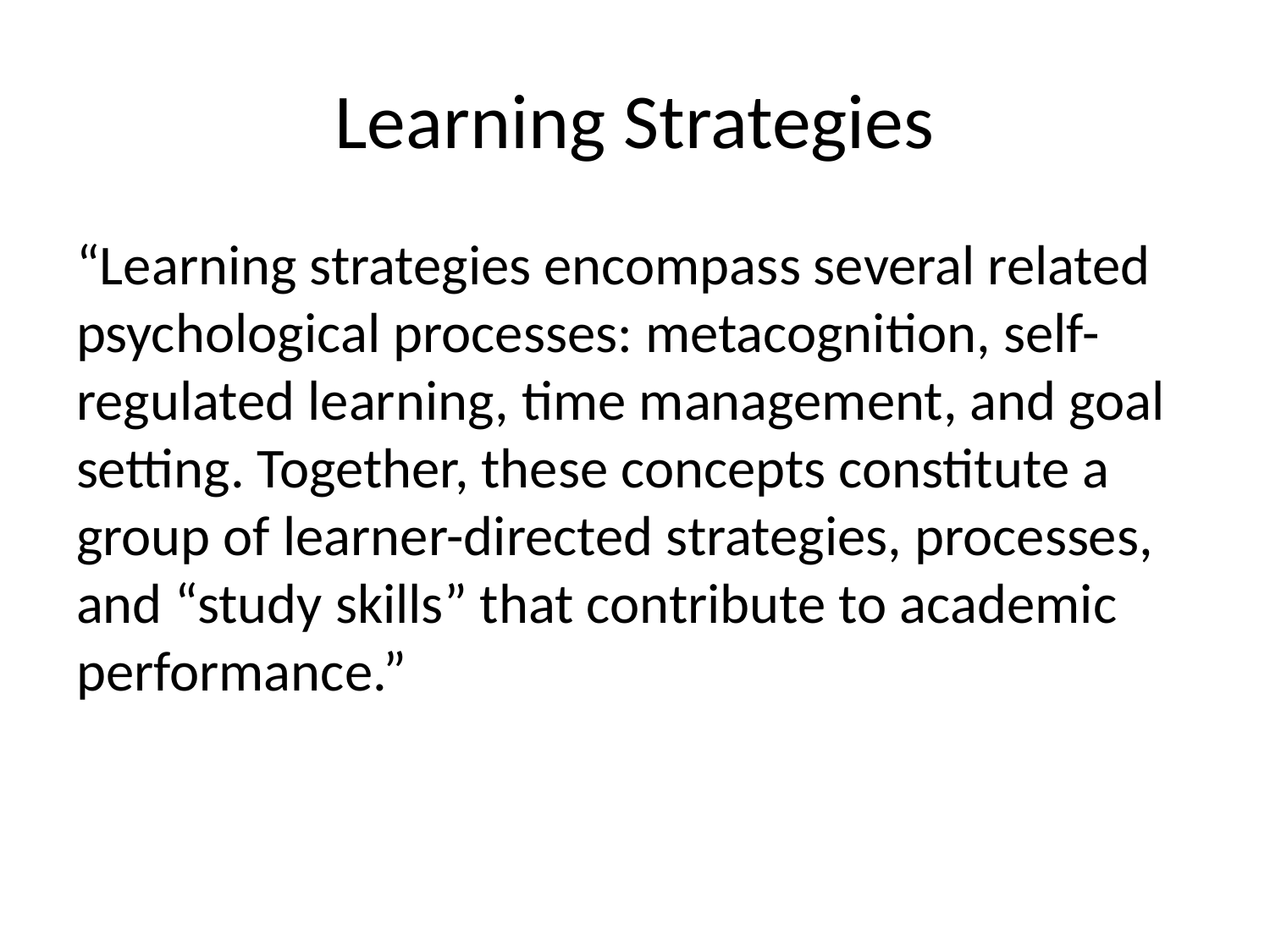

# Learning Strategies
“Learning strategies encompass several related psychological processes: metacognition, self-regulated learning, time management, and goal setting. Together, these concepts constitute a group of learner-directed strategies, processes, and “study skills” that contribute to academic performance.”